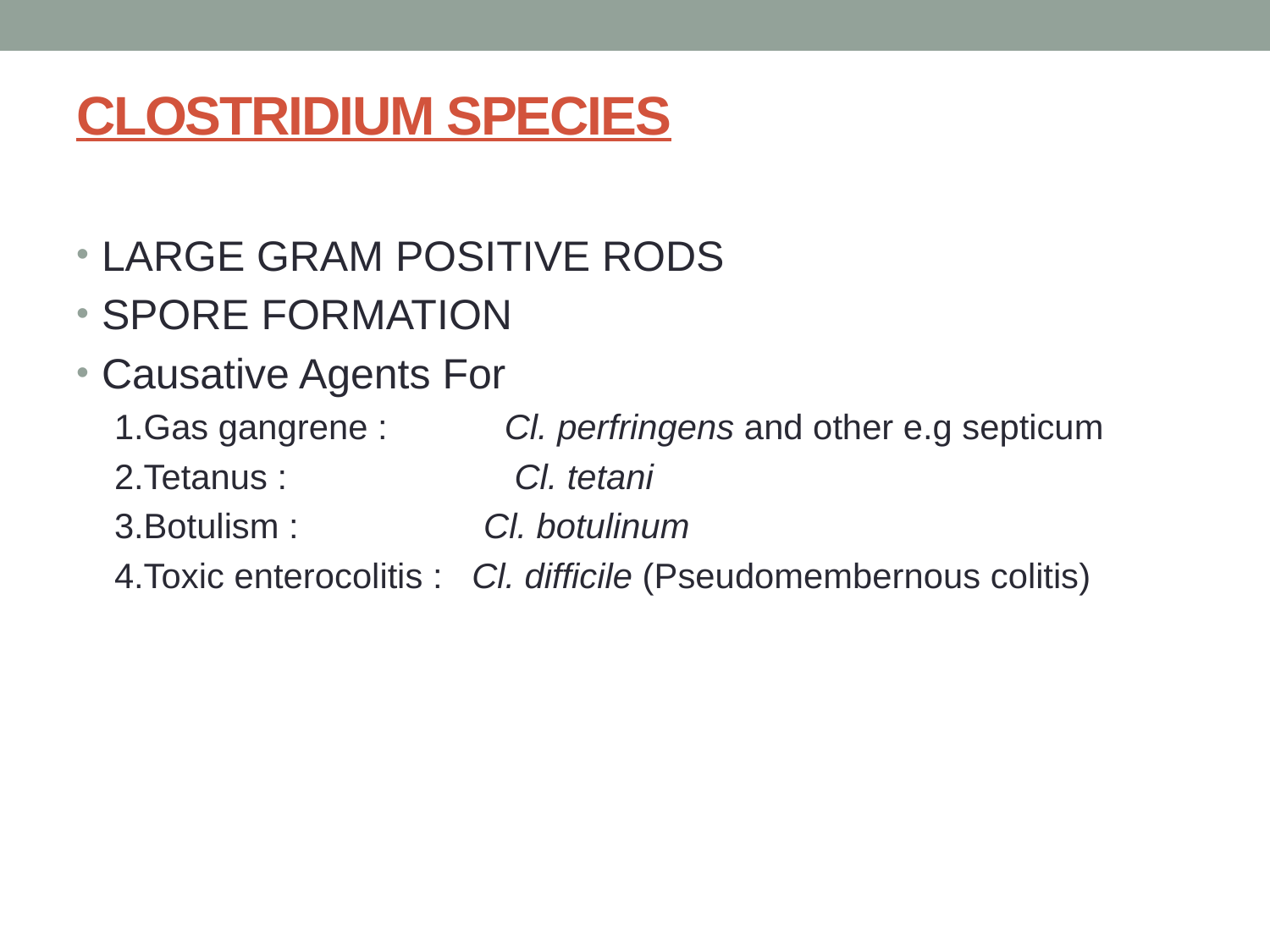

# CLOSTRIDIUM SPECIES
LARGE GRAM POSITIVE RODS
SPORE FORMATION
Causative Agents For
1.Gas gangrene :            Cl. perfringens and other e.g septicum
2.Tetanus :	               Cl. tetani
3.Botulism :                   Cl. botulinum
4.Toxic enterocolitis :   Cl. difficile (Pseudomembernous colitis)